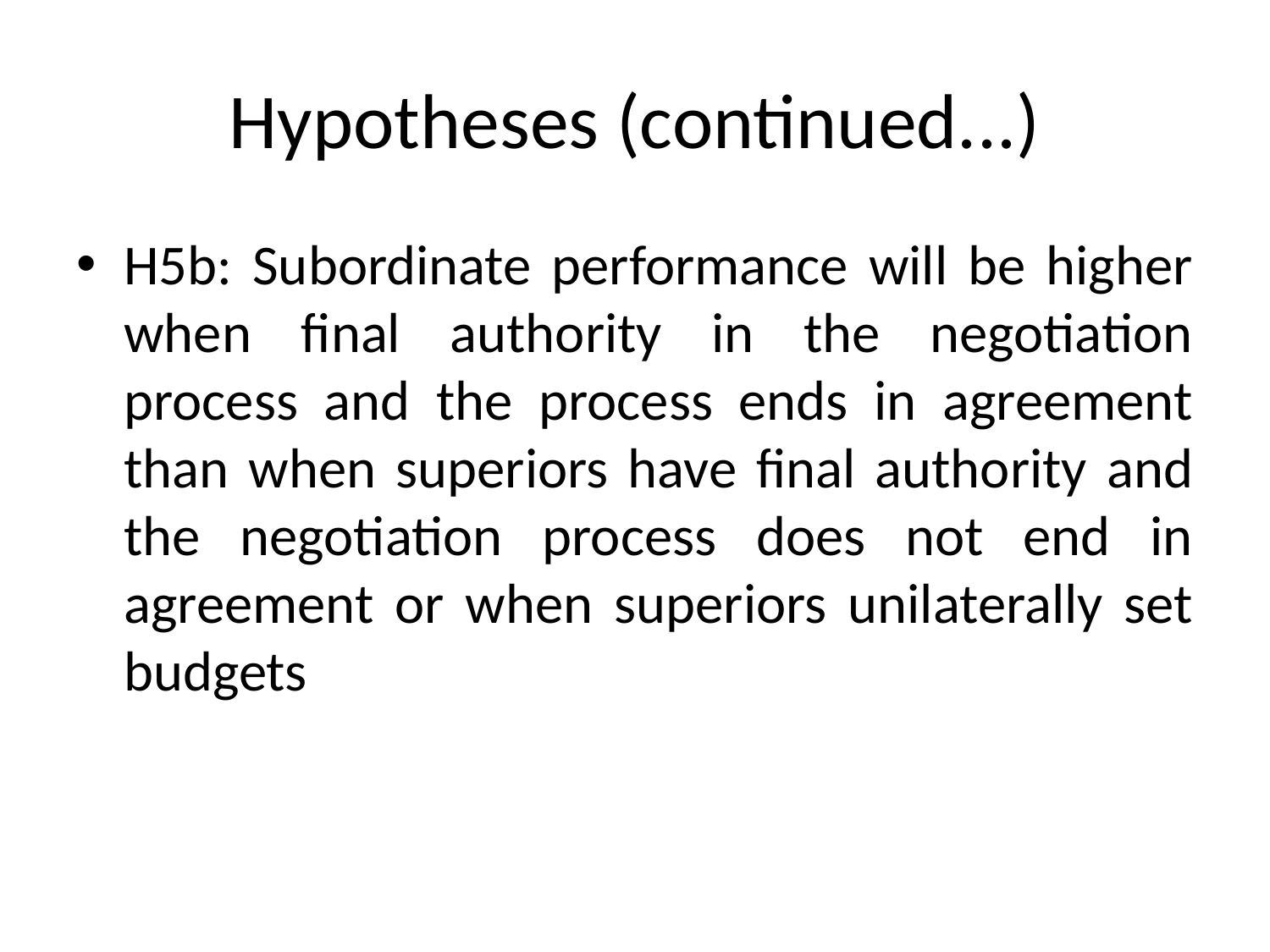

# Hypotheses (continued...)
H5b: Subordinate performance will be higher when final authority in the negotiation process and the process ends in agreement than when superiors have final authority and the negotiation process does not end in agreement or when superiors unilaterally set budgets